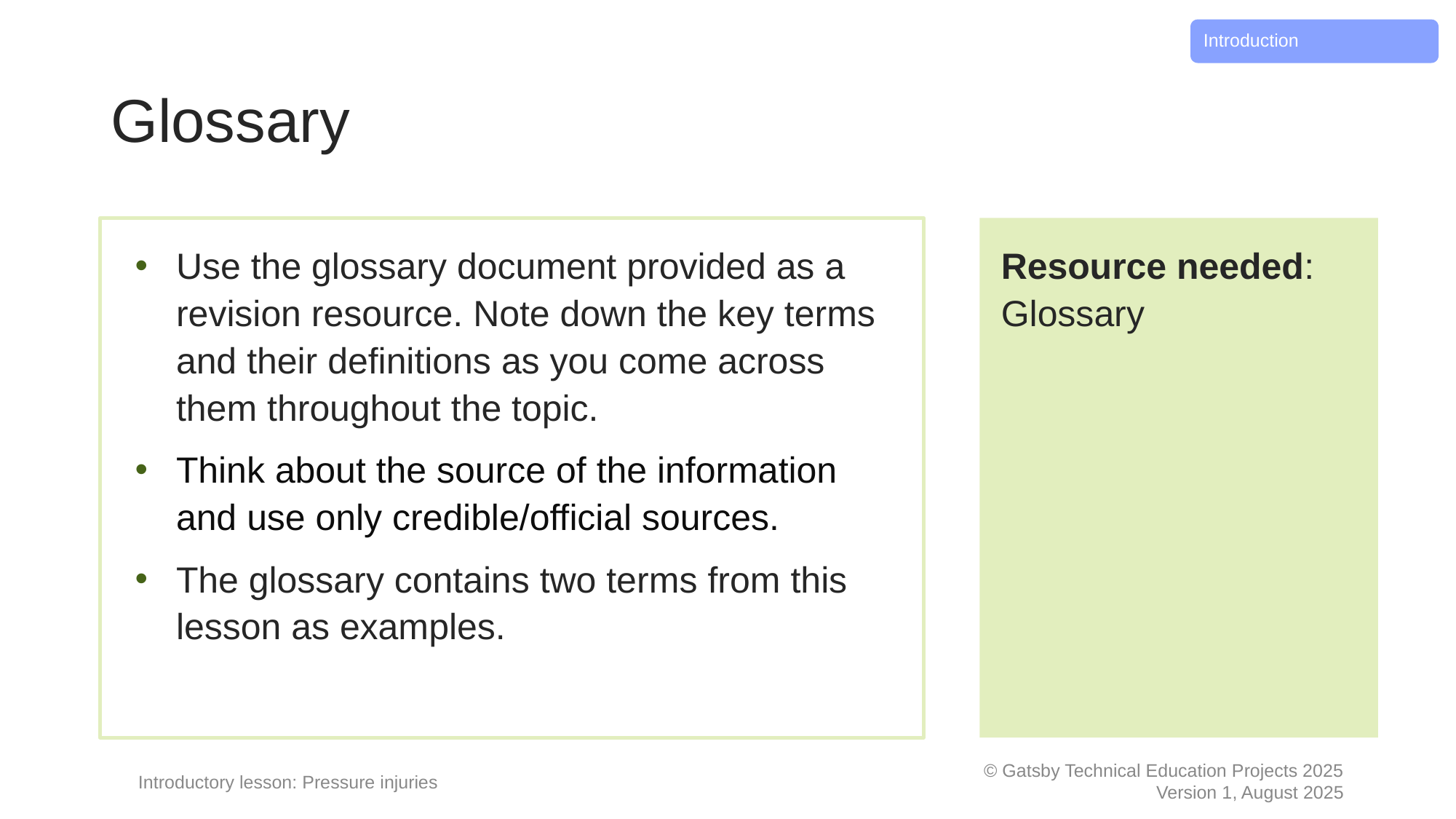

Introduction
# Glossary
Use the glossary document provided as a revision resource. Note down the key terms and their definitions as you come across them throughout the topic.
Think about the source of the information and use only credible/official sources.
The glossary contains two terms from this lesson as examples.

Resource needed:
Glossary

Introductory lesson: Pressure injuries